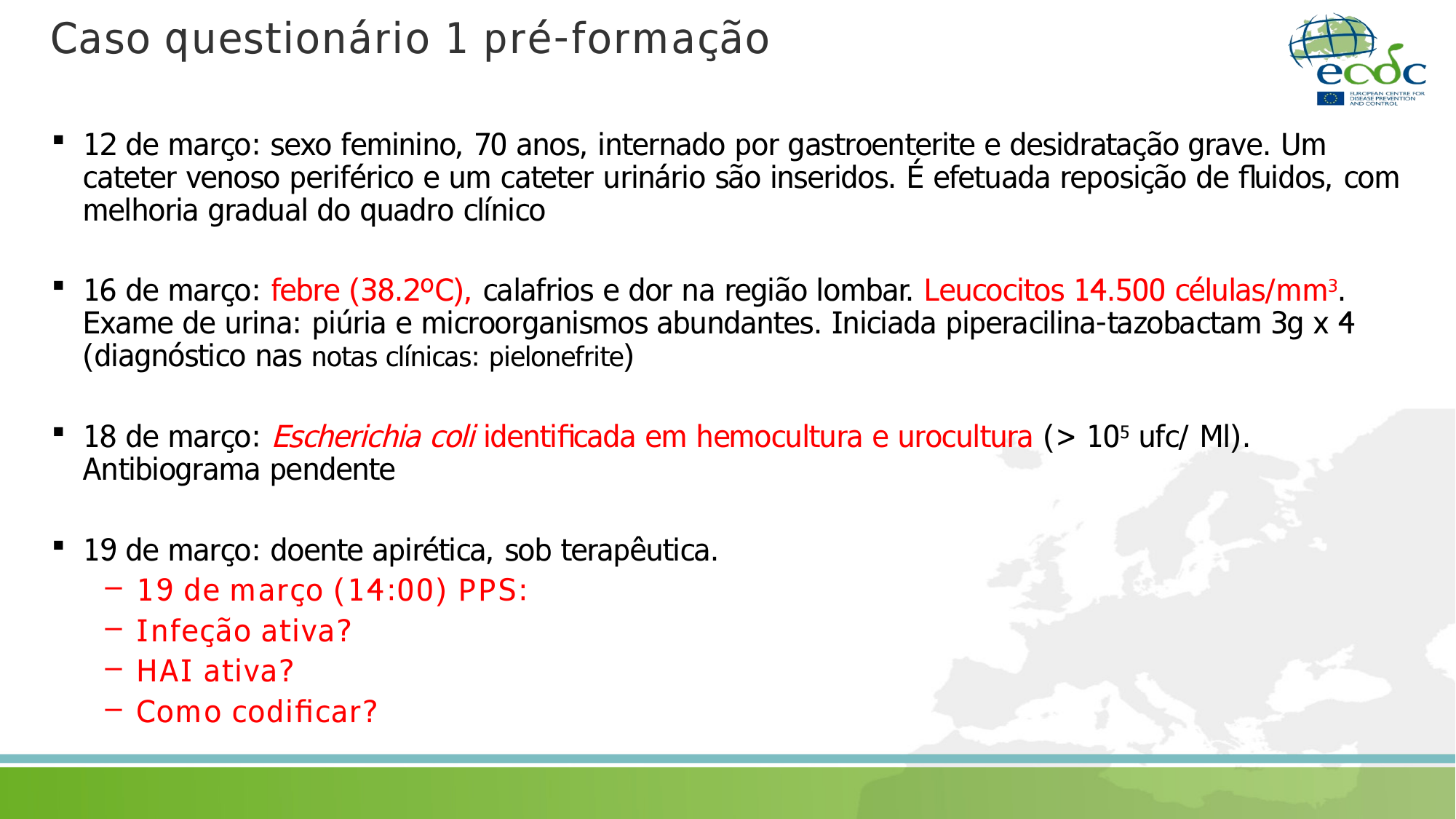

# Caso questionário 1 pré-formação
12 de março: sexo feminino, 70 anos, internado por gastroenterite e desidratação grave. Um cateter venoso periférico e um cateter urinário são inseridos. É efetuada reposição de fluidos, com melhoria gradual do quadro clínico

16 de março: febre (38.2ºC), calafrios e dor na região lombar. Leucocitos 14.500 células/mm3. Exame de urina: piúria e microorganismos abundantes. Iniciada piperacilina-tazobactam 3g x 4 (diagnóstico nas notas clínicas: pielonefrite)

18 de março: Escherichia coli identificada em hemocultura e urocultura (> 105 ufc/ Ml).  Antibiograma pendente

19 de março: doente apirética, sob terapêutica.
19 de março (14:00) PPS:
Infeção ativa?
HAI ativa?
Como codificar?